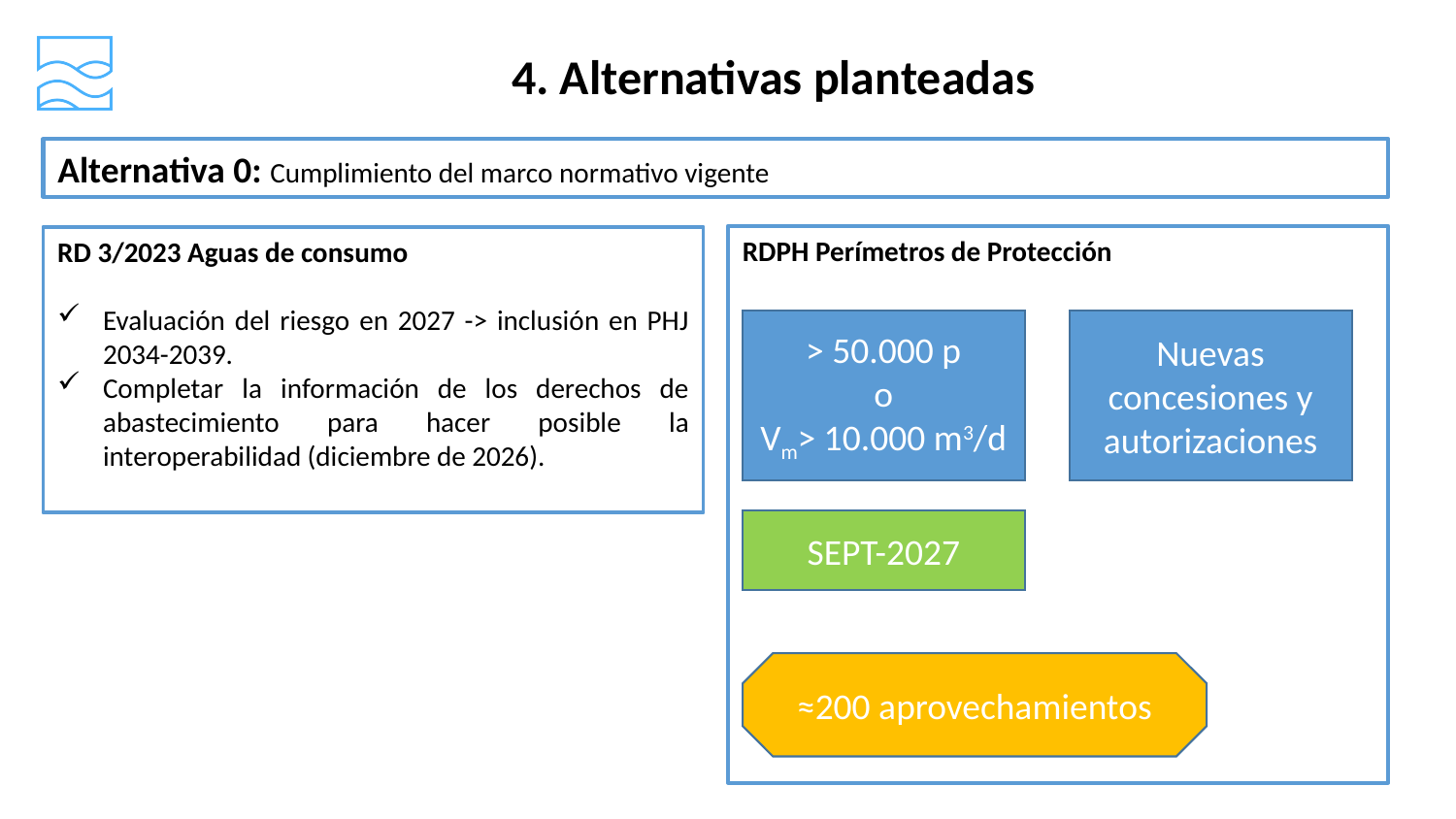

4. Alternativas planteadas
Alternativa 0: Cumplimiento del marco normativo vigente
RDPH Perímetros de Protección

RD 3/2023 Aguas de consumo

Evaluación del riesgo en 2027 -> inclusión en PHJ 2034-2039.
Completar la información de los derechos de abastecimiento para hacer posible la interoperabilidad (diciembre de 2026).

> 50.000 p
o
Vm> 10.000 m3/d
Nuevas concesiones y autorizaciones
SEPT-2027
≈200 aprovechamientos